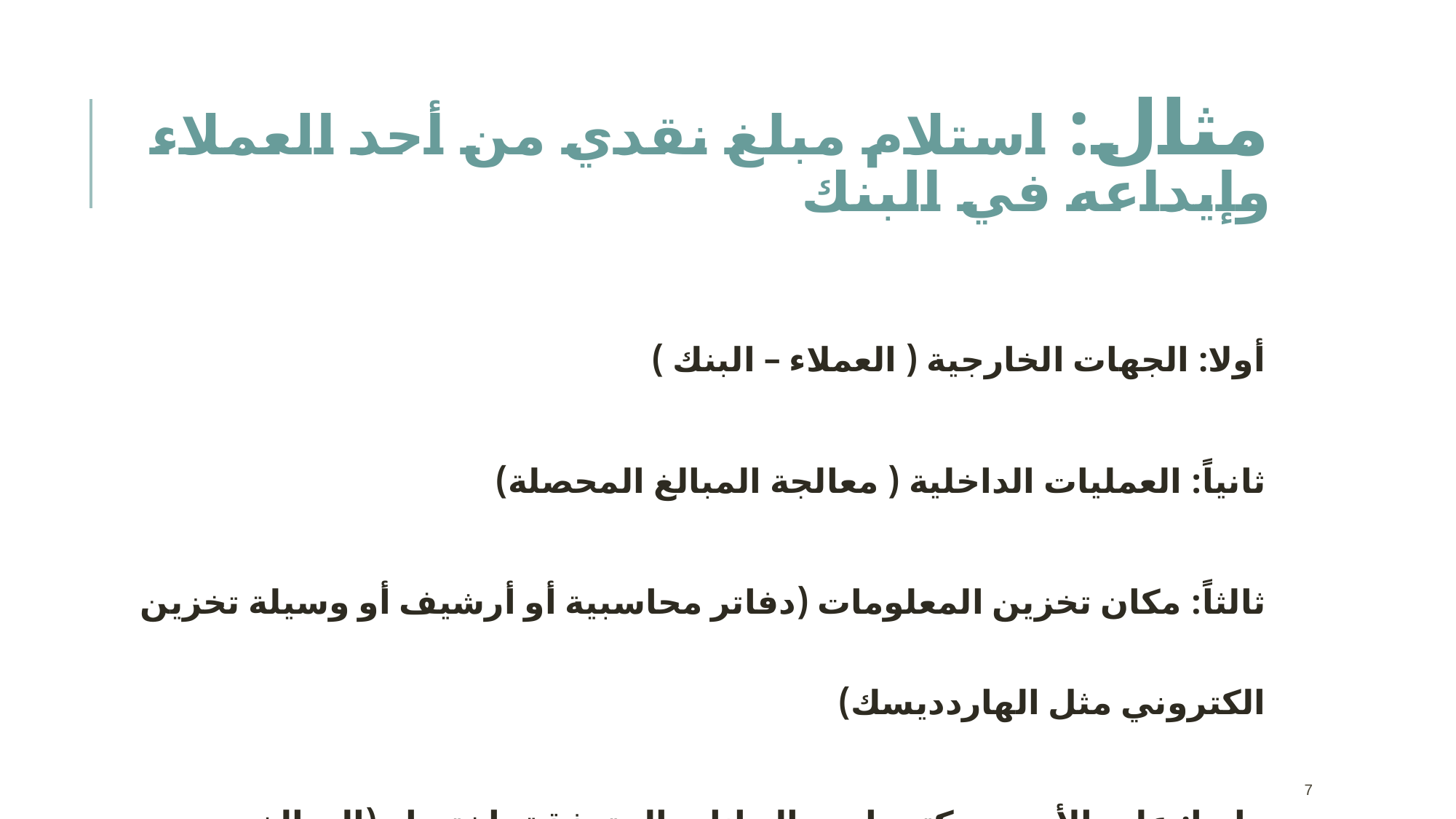

# مثال: استلام مبلغ نقدي من أحد العملاء وإيداعه في البنك
أولا: الجهات الخارجية ( العملاء – البنك )
ثانياً: العمليات الداخلية ( معالجة المبالغ المحصلة)
ثالثاً: مكان تخزين المعلومات (دفاتر محاسبية أو أرشيف أو وسيلة تخزين الكتروني مثل الهاردديسك)
رابعا: على الأسهم يكتب اسم البيانات المتدفقة باختصار (المبالغ المدفوعة – المبالغ المودعة في البنك)
7